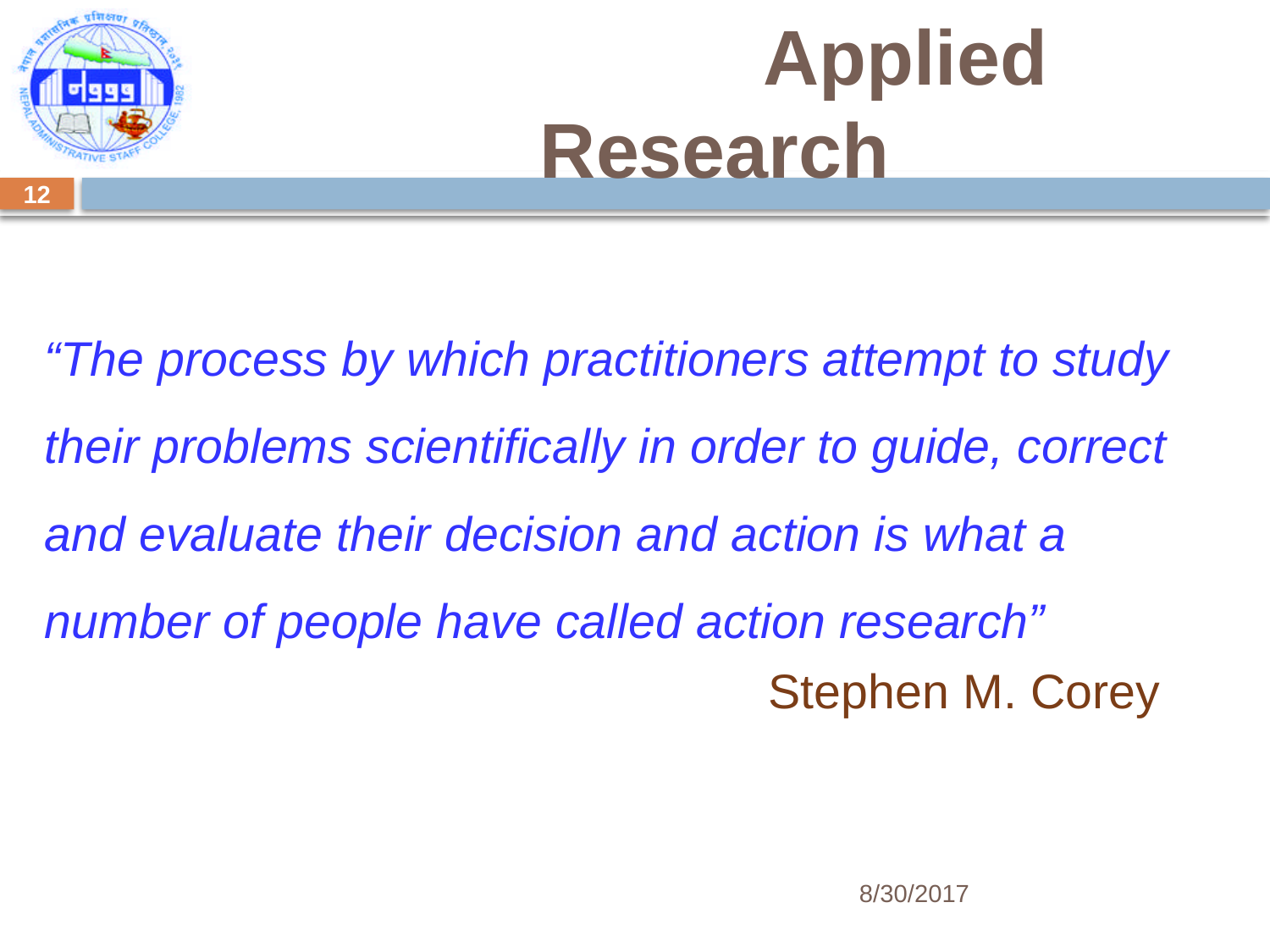

# Applied Research
12

“The process by which practitioners attempt to study their problems scientifically in order to guide, correct and evaluate their decision and action is what a number of people have called action research”
						Stephen M. Corey
8/30/2017